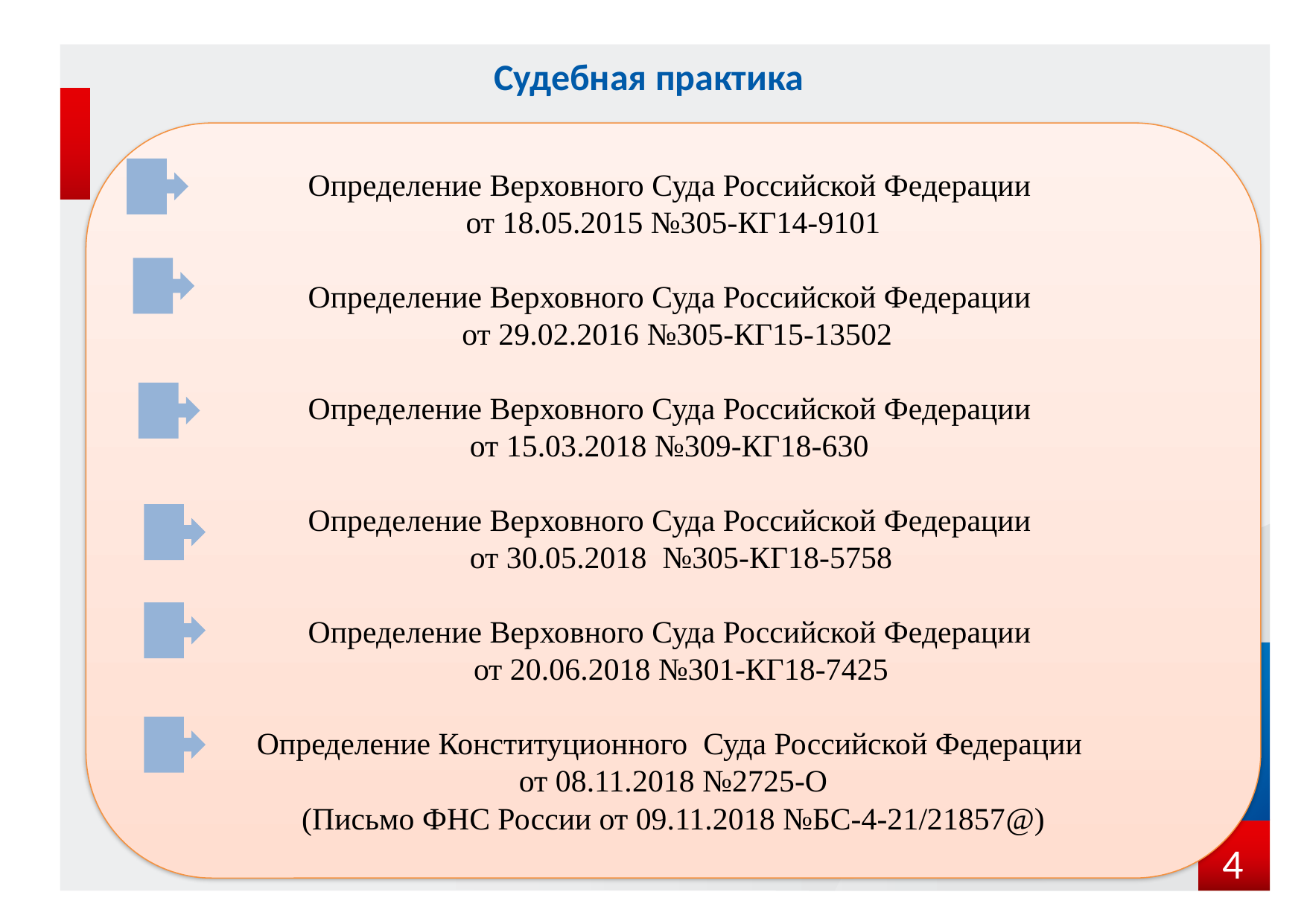

Судебная практика
Определение Верховного Суда Российской Федерации
от 18.05.2015 №305-КГ14-9101

Определение Верховного Суда Российской Федерации
 от 29.02.2016 №305-КГ15-13502

Определение Верховного Суда Российской Федерации
от 15.03.2018 №309-КГ18-630

Определение Верховного Суда Российской Федерации
  от 30.05.2018  №305-КГ18-5758

Определение Верховного Суда Российской Федерации
   от 20.06.2018 №301-КГ18-7425

Определение Конституционного  Суда Российской Федерации
от 08.11.2018 №2725-О
(Письмо ФНС России от 09.11.2018 №БС-4-21/21857@)

4